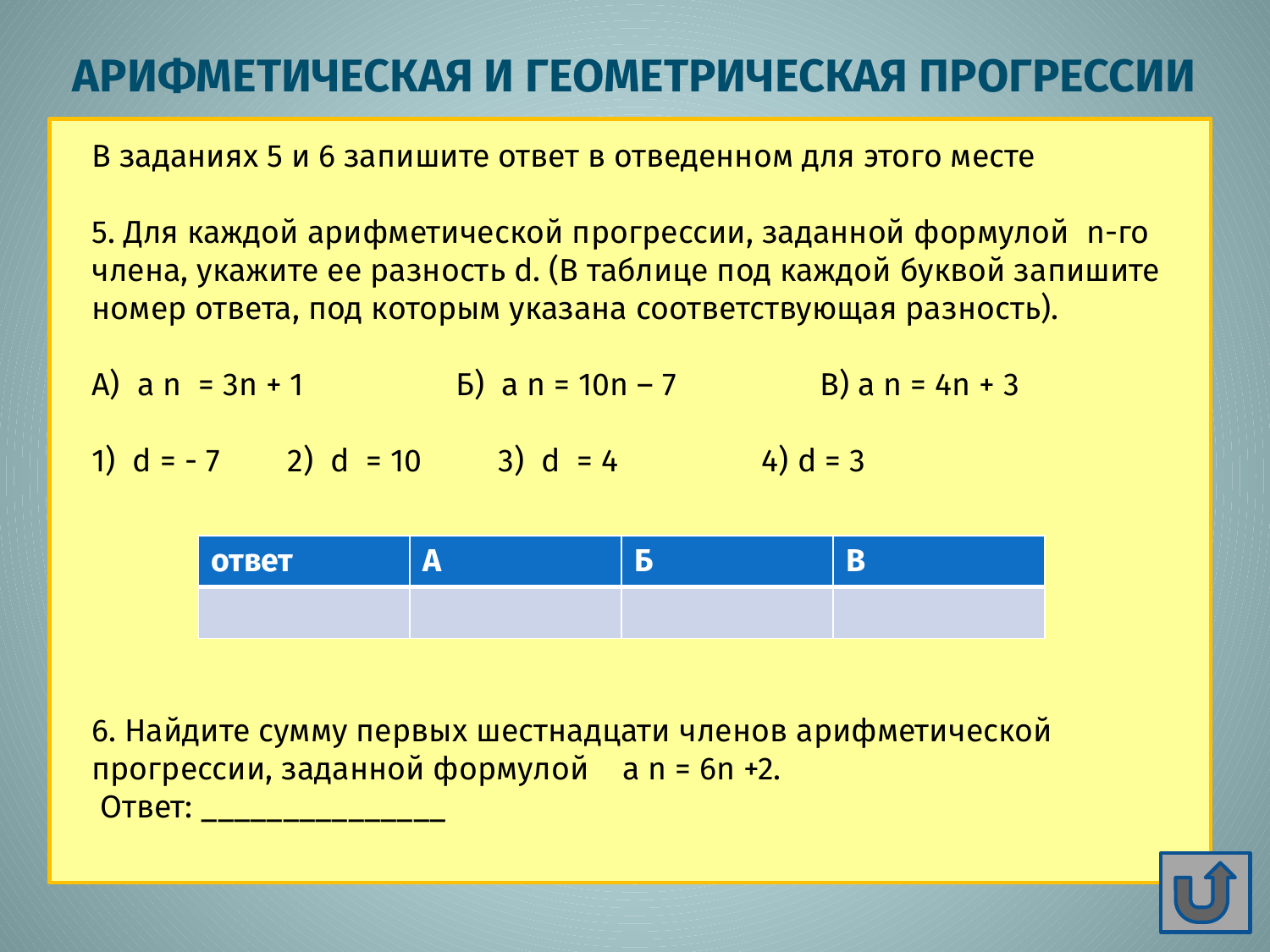

АРИФМЕТИЧЕСКАЯ И ГЕОМЕТРИЧЕСКАЯ ПРОГРЕССИИ

В заданиях 5 и 6 запишите ответ в отведенном для этого месте

5. Для каждой арифметической прогрессии, заданной формулой  n-го члена, укажите ее разность d. (В таблице под каждой буквой запишите номер ответа, под которым указана соответствующая разность).

А)  а n  = 3n + 1                  Б)  а n = 10n – 7                 В) а n = 4n + 3

1)  d = - 7        2)  d  = 10         3)  d  = 4                 4) d = 3
| ответ | А | Б | В |
| --- | --- | --- | --- |
|  |  |  |  |
6. Найдите сумму первых шестнадцати членов арифметической прогрессии, заданной формулой    а n = 6n +2.
 Ответ: _______________